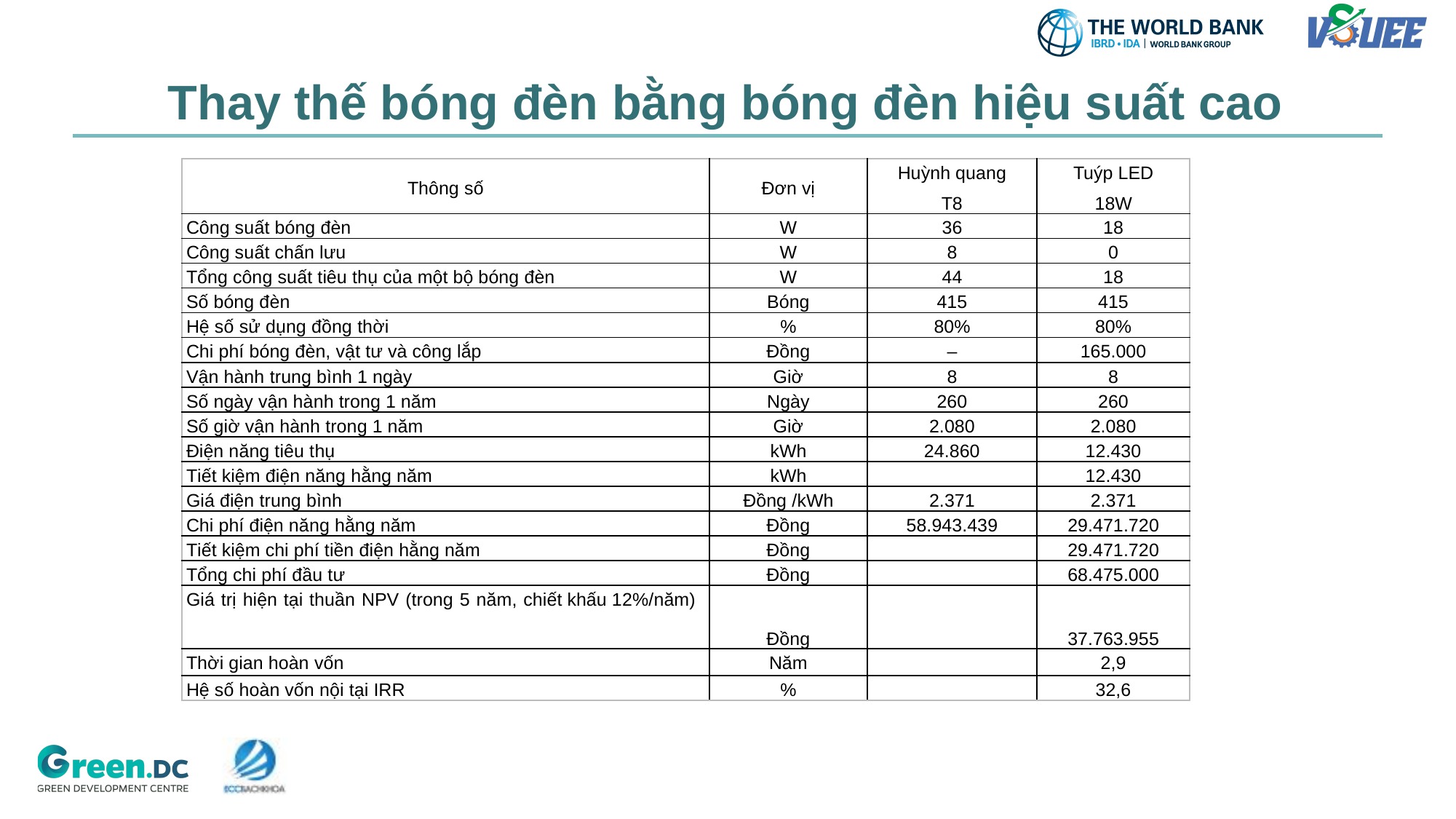

# Thay thế bóng đèn bằng bóng đèn hiệu suất cao
| Thông số | Đơn vị | Huỳnh quang T8 | Tuýp LED 18W |
| --- | --- | --- | --- |
| Công suất bóng đèn | W | 36 | 18 |
| Công suất chấn lưu | W | 8 | 0 |
| Tổng công suất tiêu thụ của một bộ bóng đèn | W | 44 | 18 |
| Số bóng đèn | Bóng | 415 | 415 |
| Hệ số sử dụng đồng thời | % | 80% | 80% |
| Chi phí bóng đèn, vật tư và công lắp | Đồng | – | 165.000 |
| Vận hành trung bình 1 ngày | Giờ | 8 | 8 |
| Số ngày vận hành trong 1 năm | Ngày | 260 | 260 |
| Số giờ vận hành trong 1 năm | Giờ | 2.080 | 2.080 |
| Điện năng tiêu thụ | kWh | 24.860 | 12.430 |
| Tiết kiệm điện năng hằng năm | kWh |  | 12.430 |
| Giá điện trung bình | Đồng /kWh | 2.371 | 2.371 |
| Chi phí điện năng hằng năm | Đồng | 58.943.439 | 29.471.720 |
| Tiết kiệm chi phí tiền điện hằng năm | Đồng |  | 29.471.720 |
| Tổng chi phí đầu tư | Đồng |  | 68.475.000 |
| Giá trị hiện tại thuần NPV (trong 5 năm, chiết khấu 12%/năm) | Đồng |  | 37.763.955 |
| Thời gian hoàn vốn | Năm |  | 2,9 |
| Hệ số hoàn vốn nội tại IRR | % |  | 32,6 |